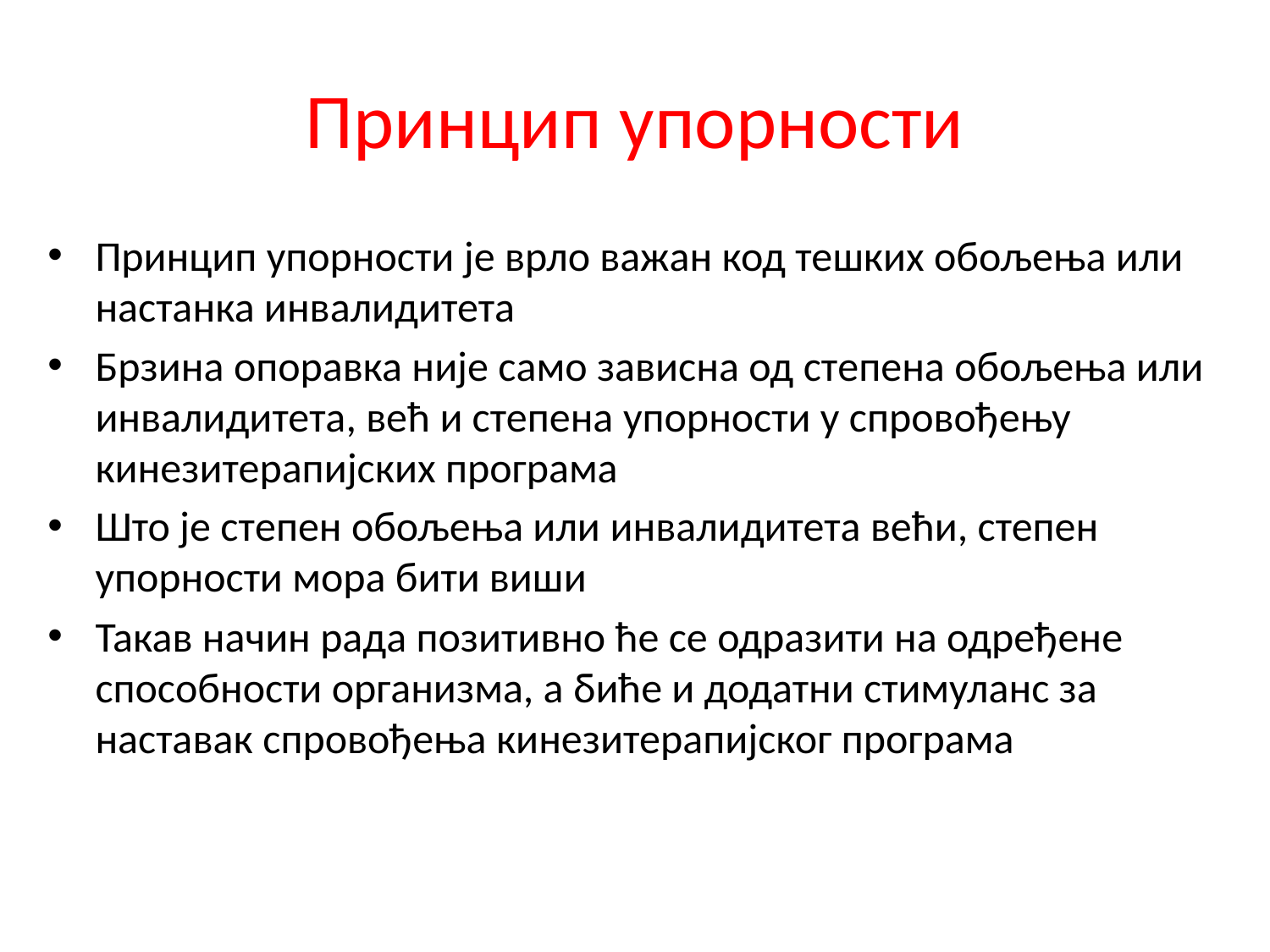

# Принцип упорности
Принцип упорности је врло важан код тешких обољења или настанка инвалидитета
Брзина опоравка није само зависна од степена обољења или инвалидитета, већ и степена упорности у спровођењу кинезитерапијских програма
Што је степен обољења или инвалидитета већи, степен упорности мора бити виши
Такав начин рада позитивно ће се одразити на одређене способности организма, а биће и додатни стимуланс за наставак спровођења кинезитерапијског програма